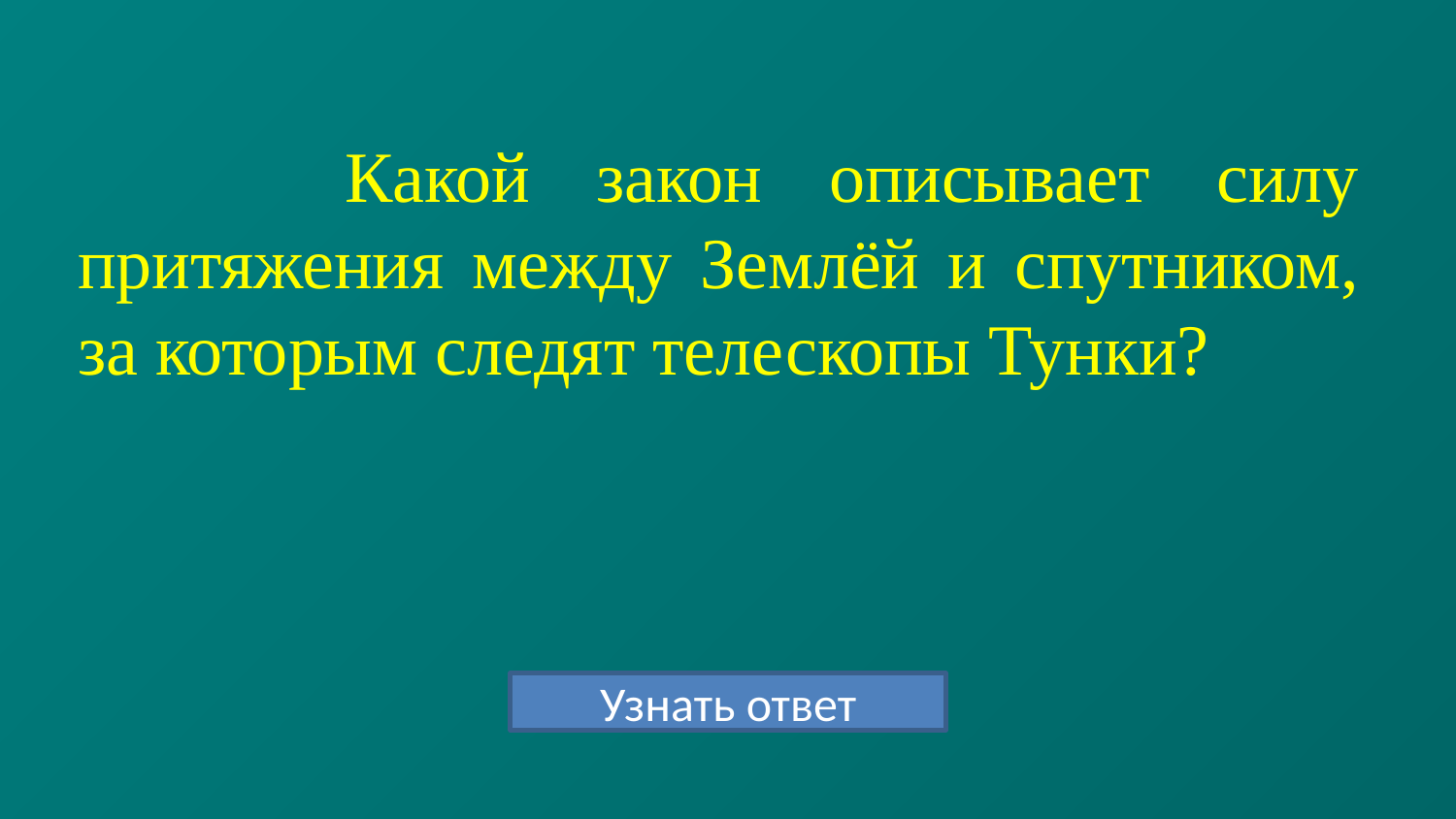

# Какой закон описывает силу притяжения между Землёй и спутником, за которым следят телескопы Тунки?